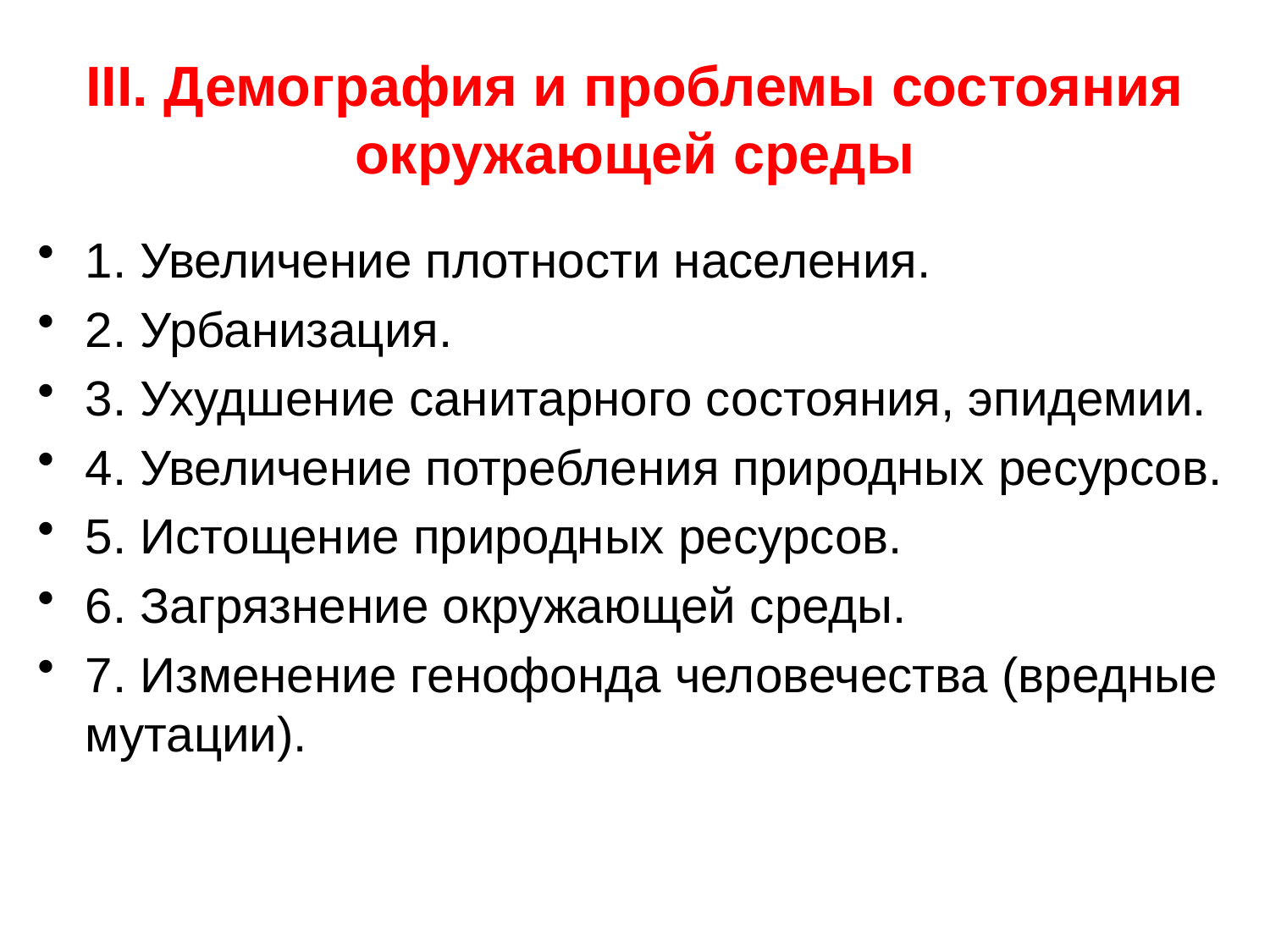

# III. Демография и проблемы состояния окружающей среды
1. Увеличение плотности населения.
2. Урбанизация.
3. Ухудшение санитарного состояния, эпидемии.
4. Увеличение потребления природных ресурсов.
5. Истощение природных ресурсов.
6. Загрязнение окружающей среды.
7. Изменение генофонда человечества (вредные мутации).